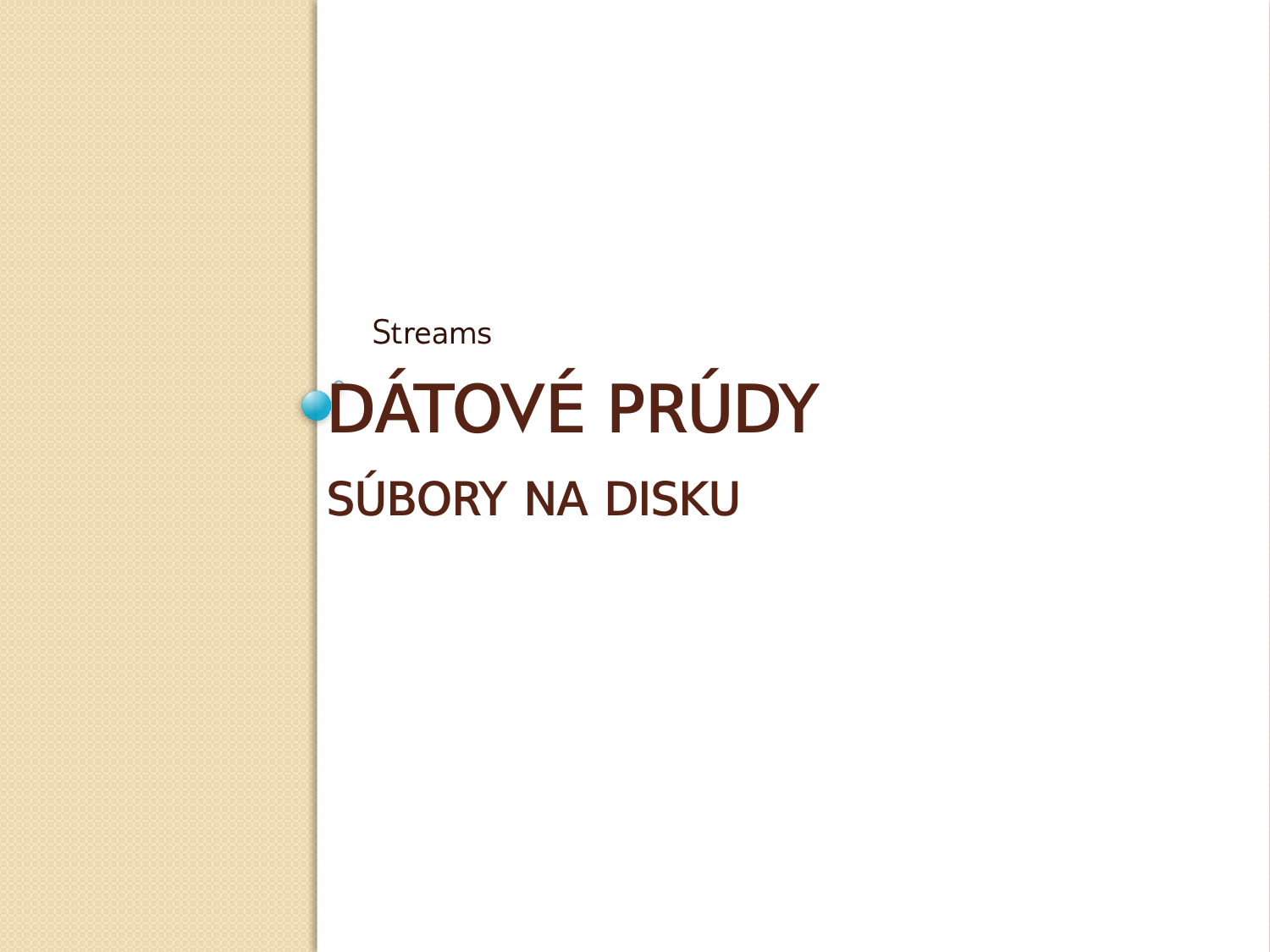

Streams
# Dátové Prúdy Súbory na disku